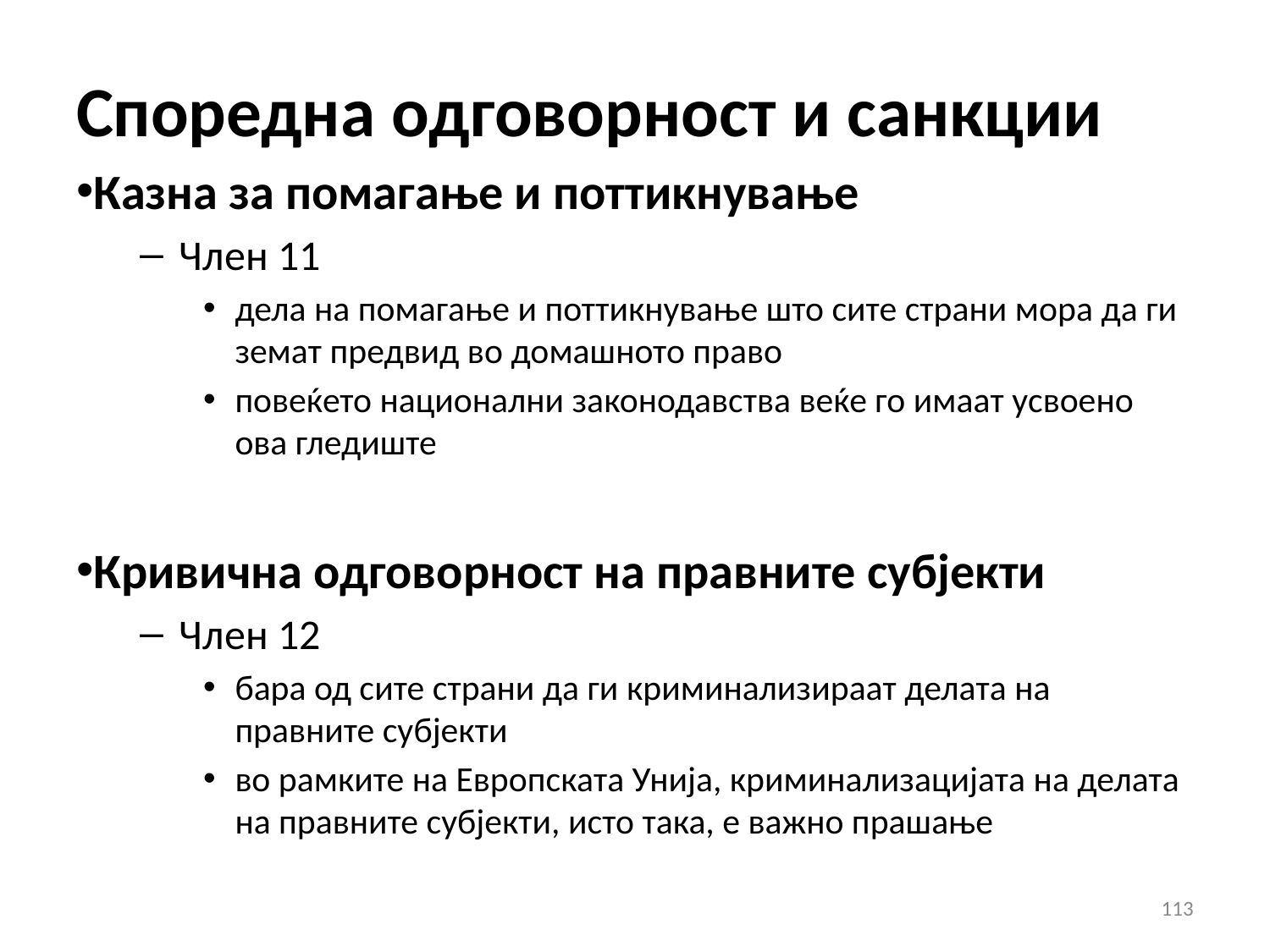

Споредна одговорност и санкции
Казна за помагање и поттикнување
Член 11
дела на помагање и поттикнување што сите страни мора да ги земат предвид во домашното право
повеќето национални законодавства веќе го имаат усвоено ова гледиште

Кривична одговорност на правните субјекти
Член 12
бара од сите страни да ги криминализираат делата на правните субјекти
во рамките на Европската Унија, криминализацијата на делата на правните субјекти, исто така, е важно прашање
113